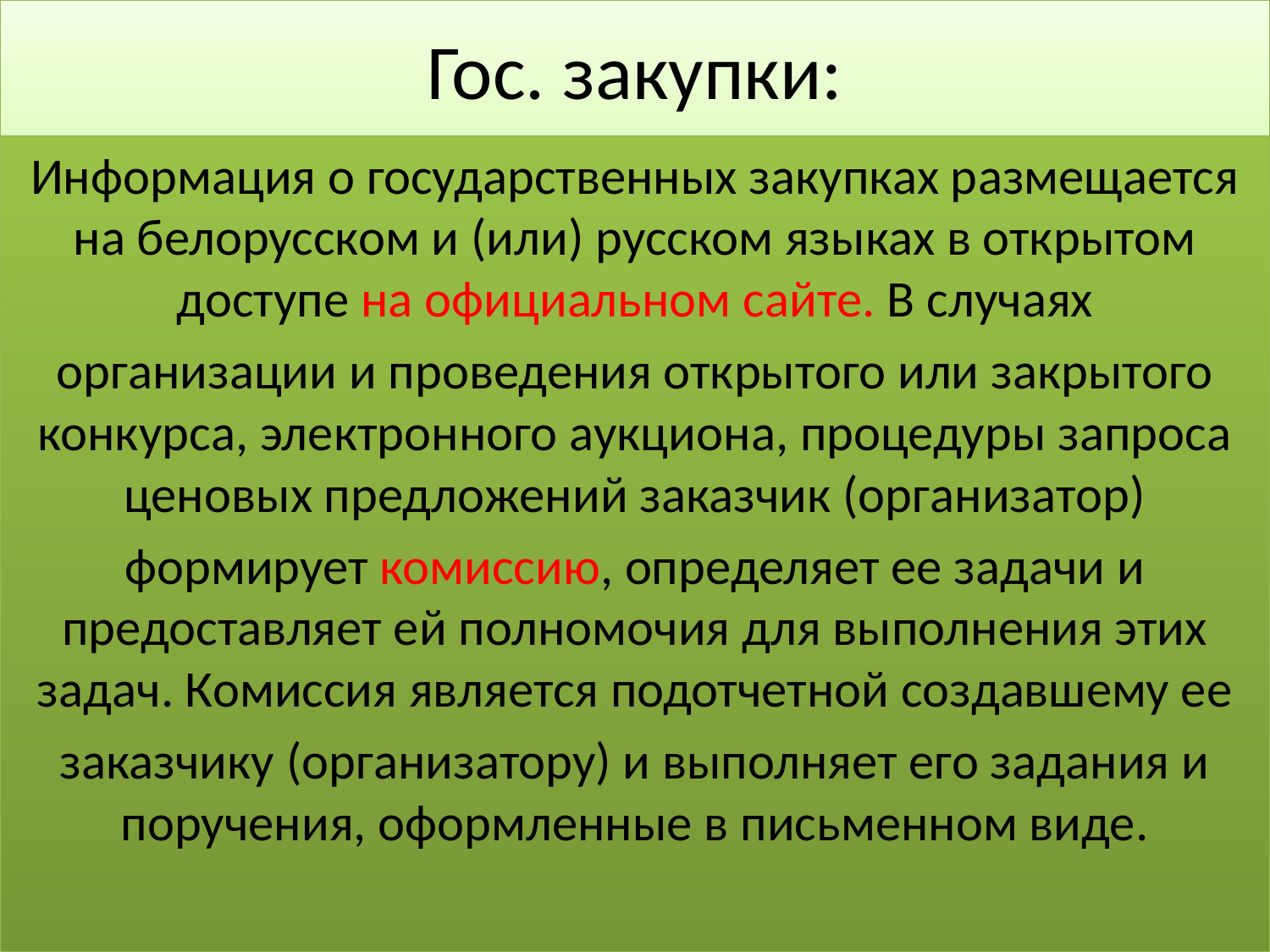

# Гос. закупки:
Информация о государственных закупках размещается на белорусском и (или) русском языках в открытом доступе на официальном сайте. В случаях
организации и проведения открытого или закрытого конкурса, электронного аукциона, процедуры запроса ценовых предложений заказчик (организатор)
формирует комиссию, определяет ее задачи и предоставляет ей полномочия для выполнения этих задач. Комиссия является подотчетной создавшему ее
заказчику (организатору) и выполняет его задания и поручения, оформленные в письменном виде.
16